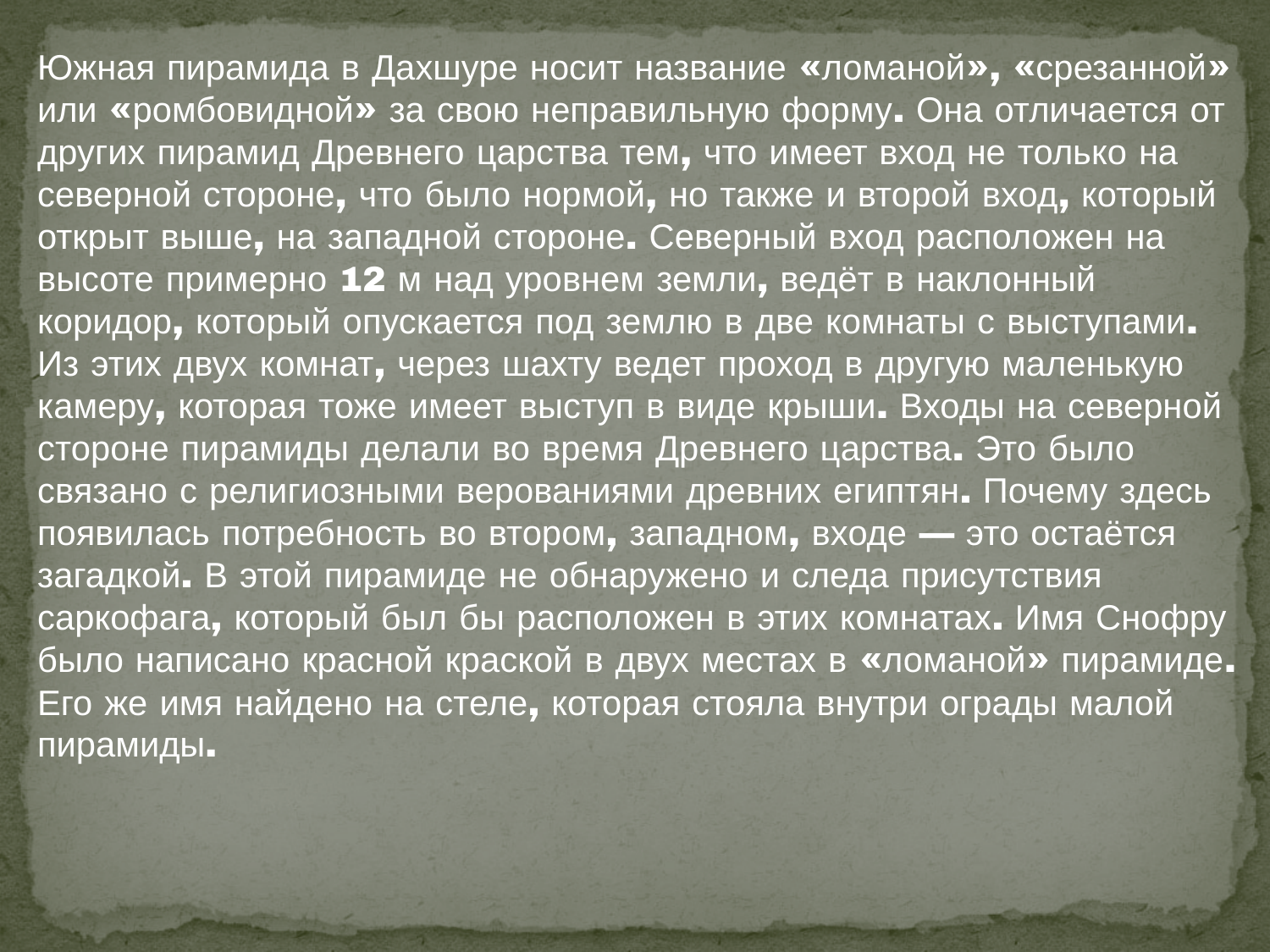

Южная пирамида в Дахшуре носит название «ломаной», «срезанной» или «ромбовидной» за свою неправильную форму. Она отличается от других пирамид Древнего царства тем, что имеет вход не только на северной стороне, что было нормой, но также и второй вход, который открыт выше, на западной стороне. Северный вход расположен на высоте примерно 12 м над уровнем земли, ведёт в наклонный коридор, который опускается под землю в две комнаты с выступами. Из этих двух комнат, через шахту ведет проход в другую маленькую камеру, которая тоже имеет выступ в виде крыши. Входы на северной стороне пирамиды делали во время Древнего царства. Это было связано с религиозными верованиями древних египтян. Почему здесь появилась потребность во втором, западном, входе — это остаётся загадкой. В этой пирамиде не обнаружено и следа присутствия саркофага, который был бы расположен в этих комнатах. Имя Снофру было написано красной краской в двух местах в «ломаной» пирамиде. Его же имя найдено на стеле, которая стояла внутри ограды малой пирамиды.